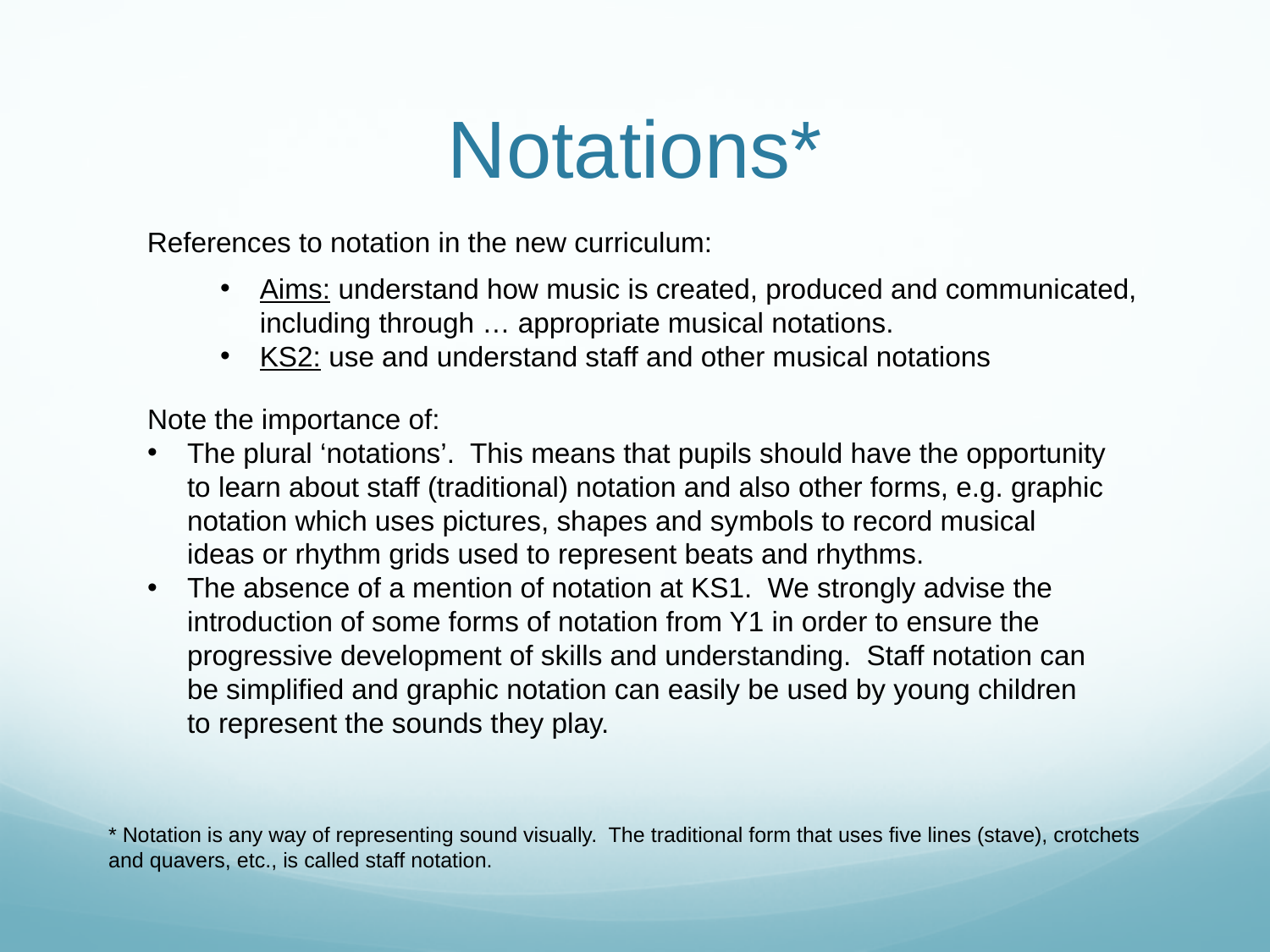

# Notations*
References to notation in the new curriculum:
Aims: understand how music is created, produced and communicated, including through … appropriate musical notations.
KS2: use and understand staff and other musical notations
Note the importance of:
The plural ‘notations’.  This means that pupils should have the opportunity to learn about staff (traditional) notation and also other forms, e.g. graphic notation which uses pictures, shapes and symbols to record musical ideas or rhythm grids used to represent beats and rhythms.
The absence of a mention of notation at KS1.  We strongly advise the introduction of some forms of notation from Y1 in order to ensure the progressive development of skills and understanding.  Staff notation can be simplified and graphic notation can easily be used by young children to represent the sounds they play.
* Notation is any way of representing sound visually.  The traditional form that uses five lines (stave), crotchets and quavers, etc., is called staff notation.